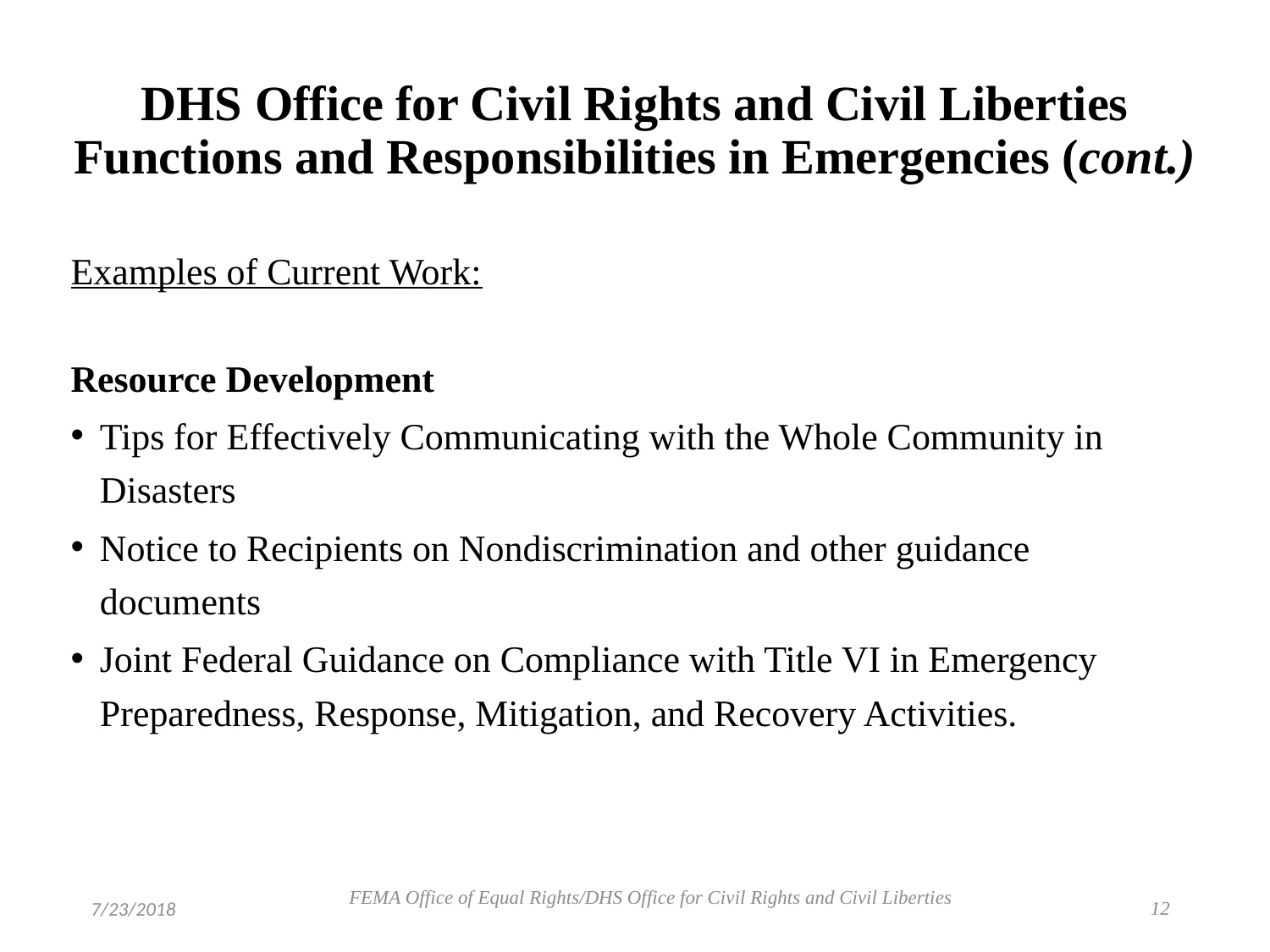

# DHS Office for Civil Rights and Civil Liberties Functions and Responsibilities in Emergencies (cont.)
Examples of Current Work:
Resource Development
Tips for Effectively Communicating with the Whole Community in Disasters
Notice to Recipients on Nondiscrimination and other guidance documents
Joint Federal Guidance on Compliance with Title VI in Emergency Preparedness, Response, Mitigation, and Recovery Activities.

12
7/23/2018
FEMA Office of Equal Rights/DHS Office for Civil Rights and Civil Liberties